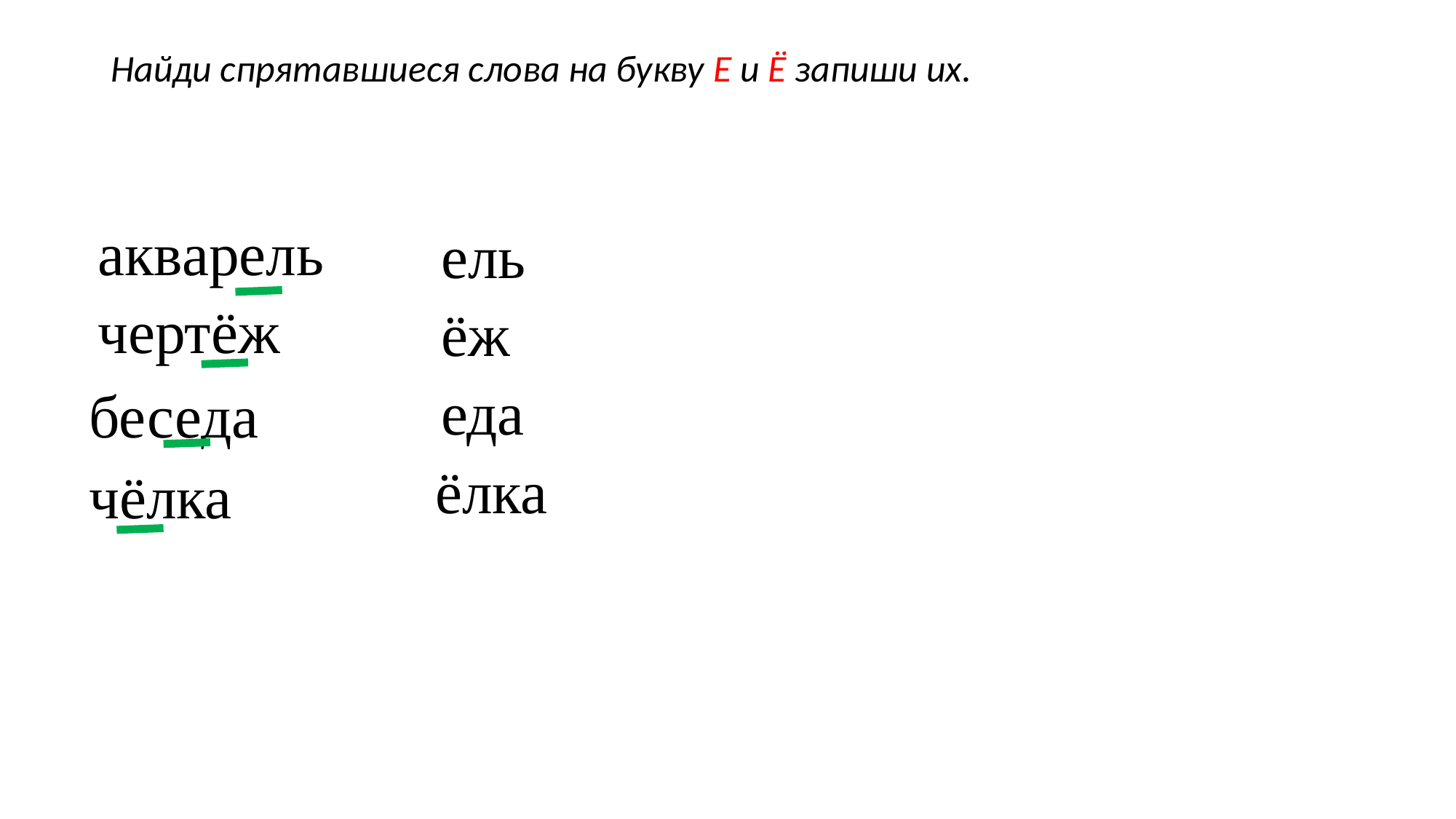

# Найди спрятавшиеся слова на букву Е и Ё запиши их.
акварель
ель
чертёж
ёж
еда
беседа
ёлка
чёлка